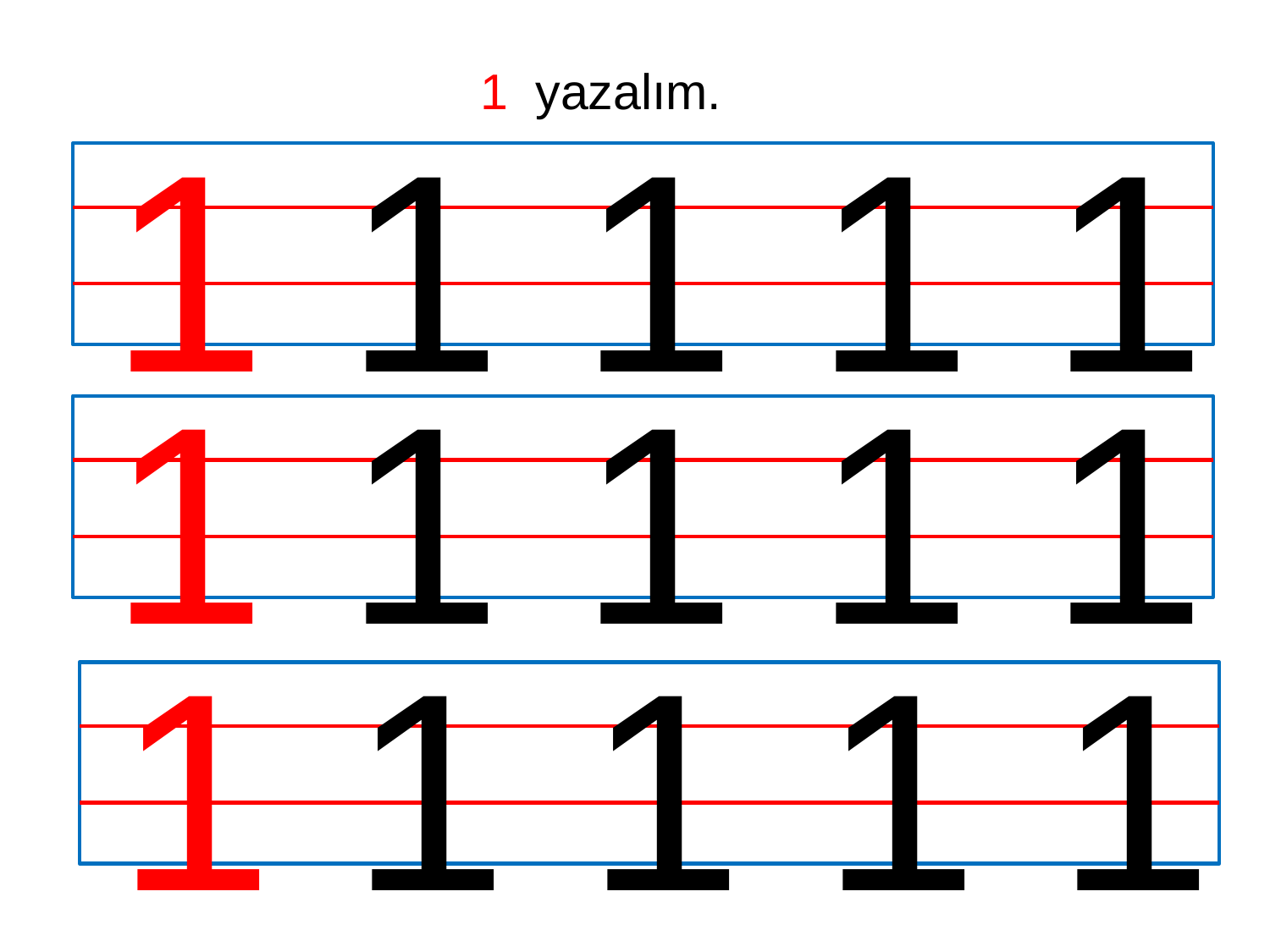

1  yazalım.

1 1 1 1 1

1 1 1 1 1

1 1 1 1 1